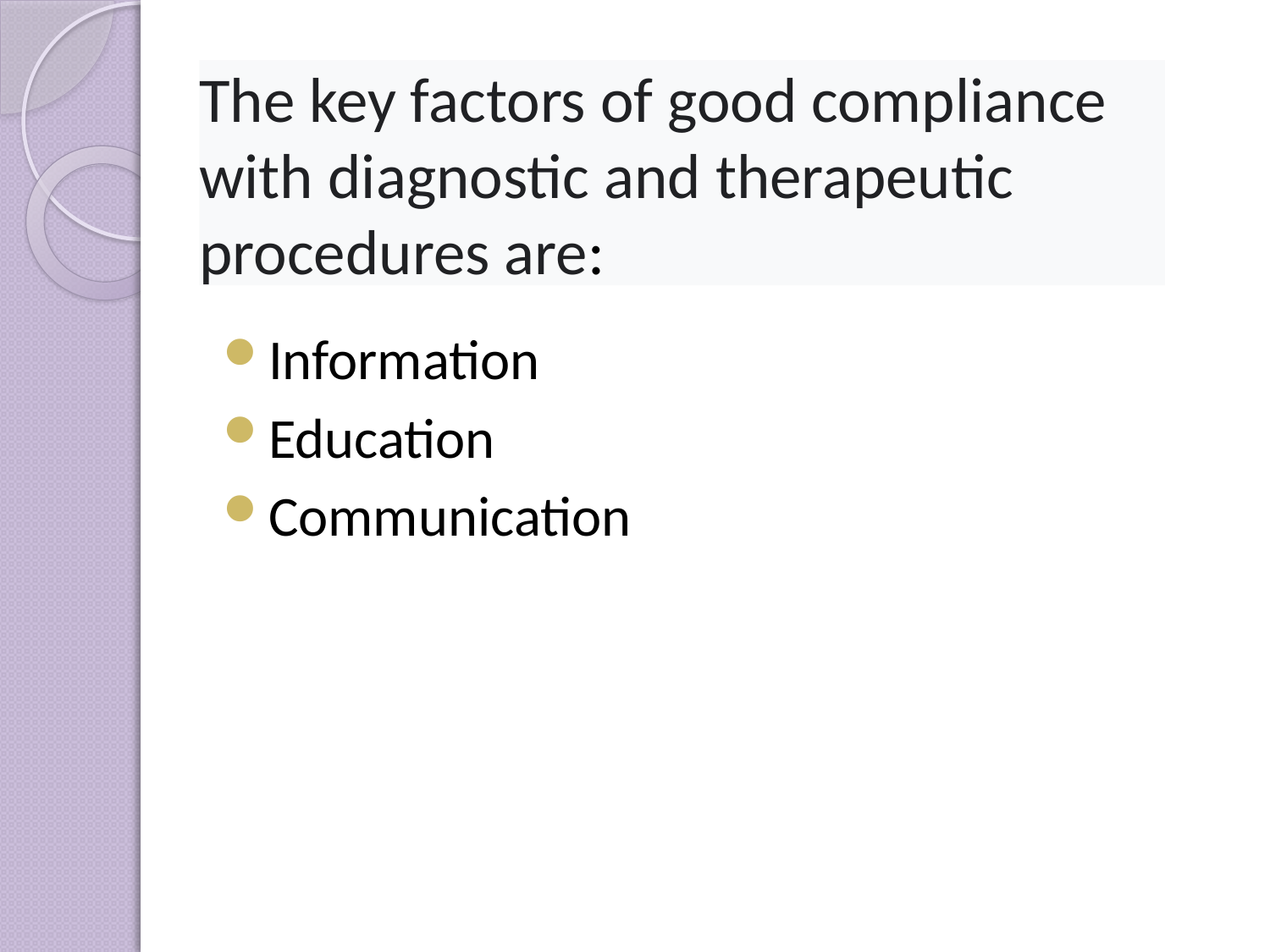

# The key factors of good compliance with diagnostic and therapeutic procedures are:
Information
Education
Communication